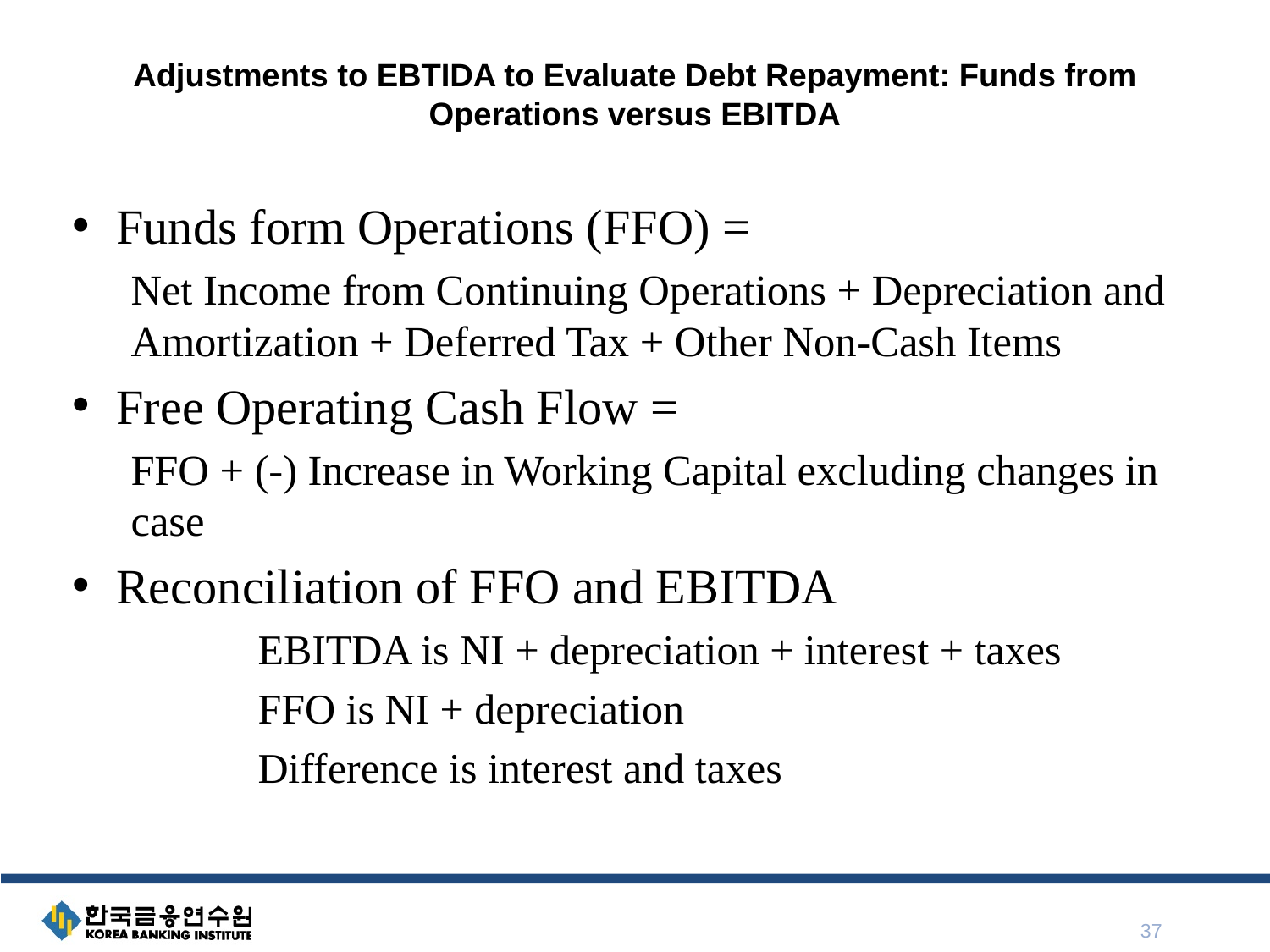

# Adjustments to EBTIDA to Evaluate Debt Repayment: Funds from Operations versus EBITDA
Funds form Operations (FFO) =
Net Income from Continuing Operations + Depreciation and Amortization + Deferred Tax + Other Non-Cash Items
Free Operating Cash Flow =
FFO + (-) Increase in Working Capital excluding changes in case
Reconciliation of FFO and EBITDA
	EBITDA is NI + depreciation + interest + taxes
	FFO is NI + depreciation
	Difference is interest and taxes
37